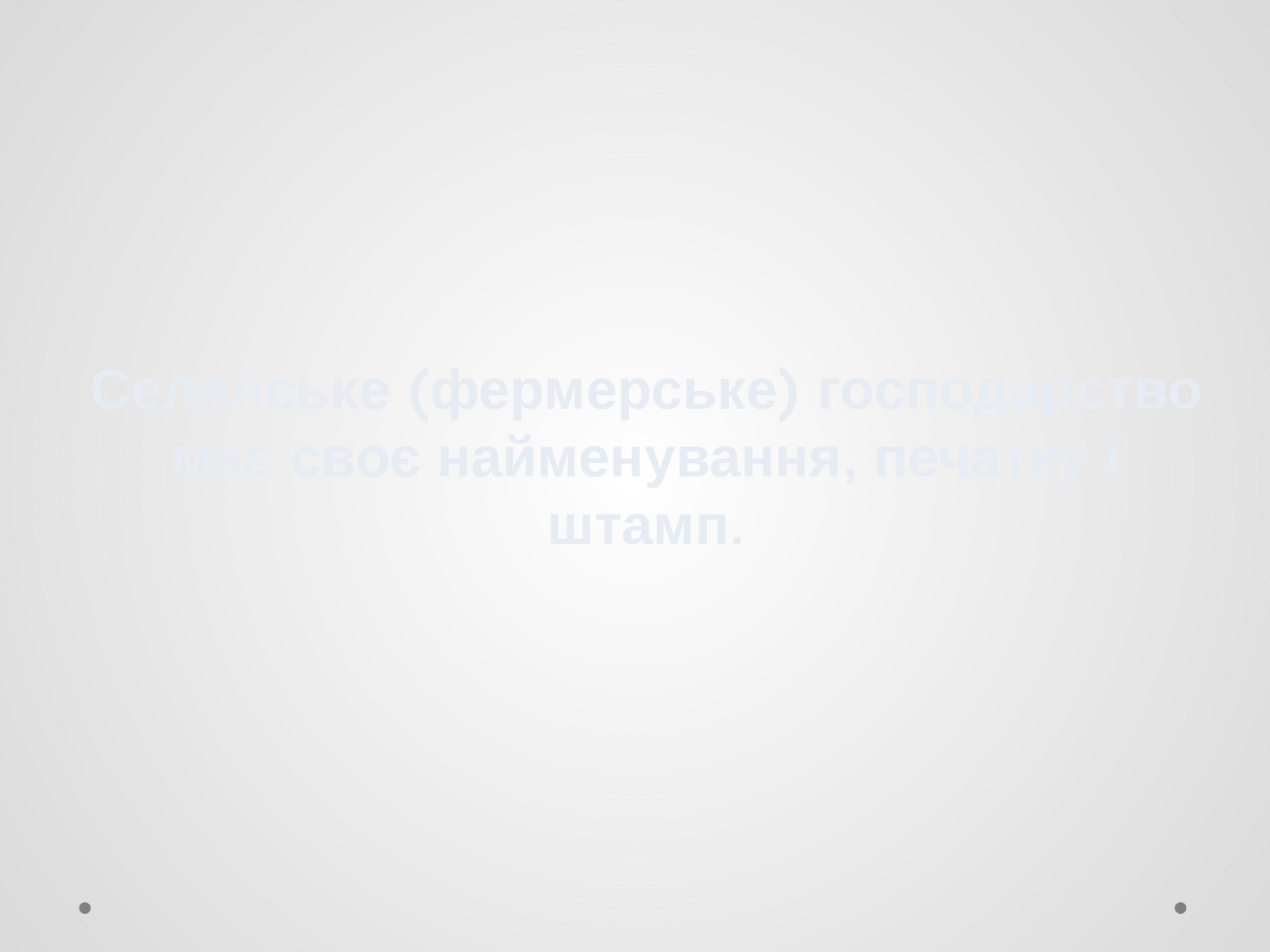

Селянське (фермерське) господарство має своє найменування, печатку і штамп.